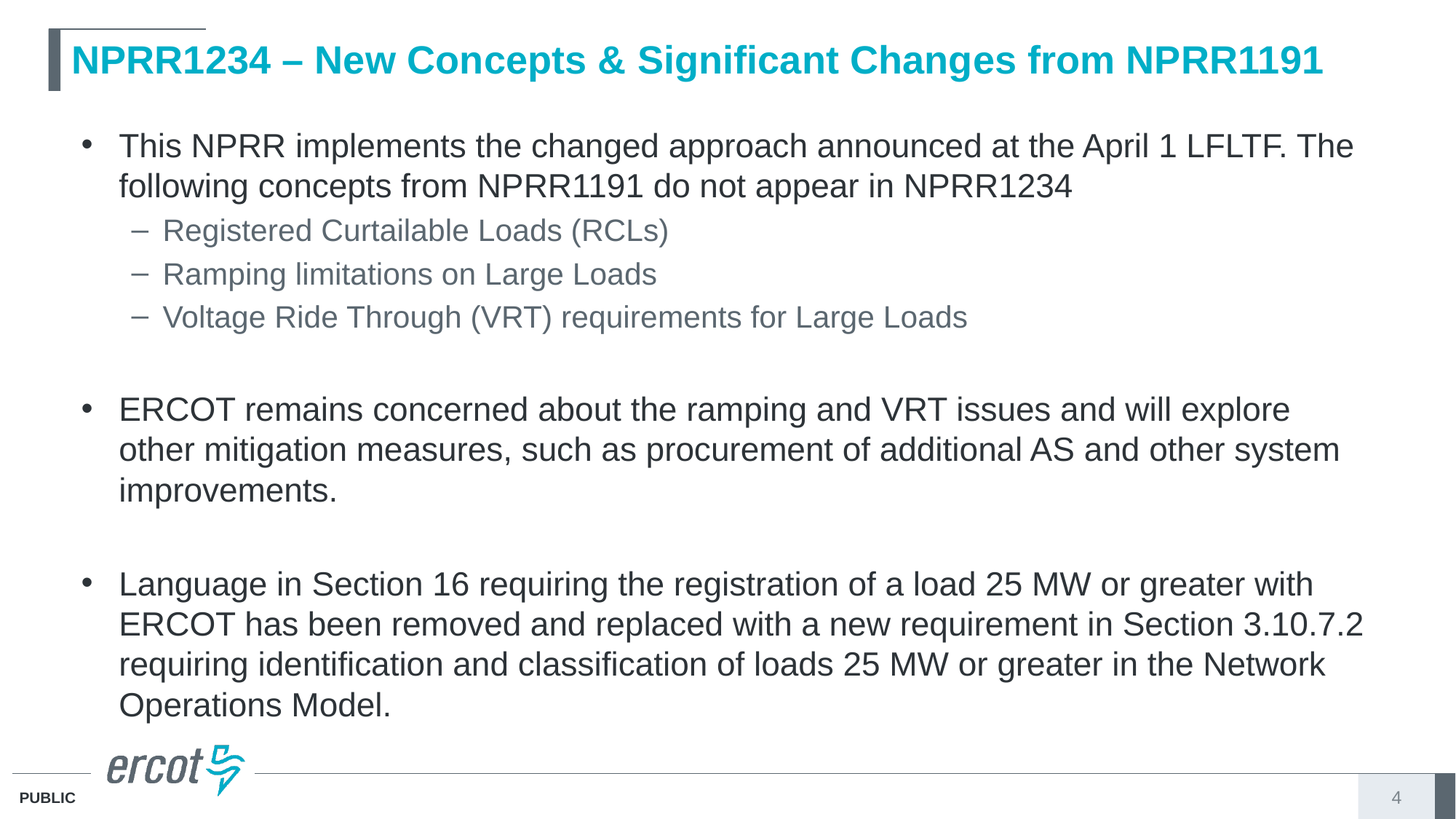

# NPRR1234 – New Concepts & Significant Changes from NPRR1191
This NPRR implements the changed approach announced at the April 1 LFLTF. The following concepts from NPRR1191 do not appear in NPRR1234
Registered Curtailable Loads (RCLs)
Ramping limitations on Large Loads
Voltage Ride Through (VRT) requirements for Large Loads

ERCOT remains concerned about the ramping and VRT issues and will explore other mitigation measures, such as procurement of additional AS and other system improvements.

Language in Section 16 requiring the registration of a load 25 MW or greater with ERCOT has been removed and replaced with a new requirement in Section 3.10.7.2 requiring identification and classification of loads 25 MW or greater in the Network Operations Model.

4